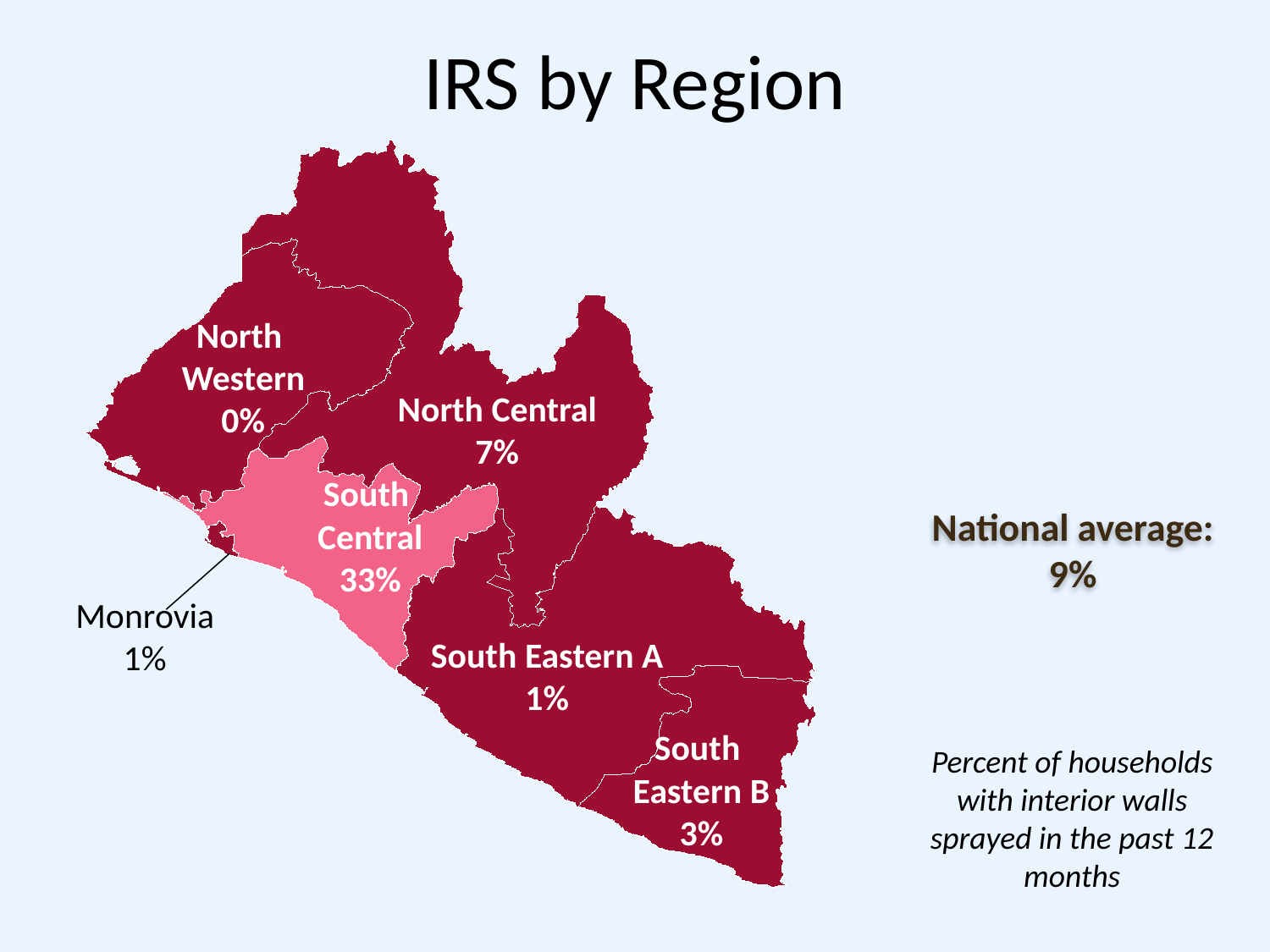

# IRS by Region

North
Western
0%
North Central
7%
South
Central
33%
National average: 9%
Monrovia
1%
South Eastern A
1%
South
Eastern B
3%
Percent of households with interior walls sprayed in the past 12 months